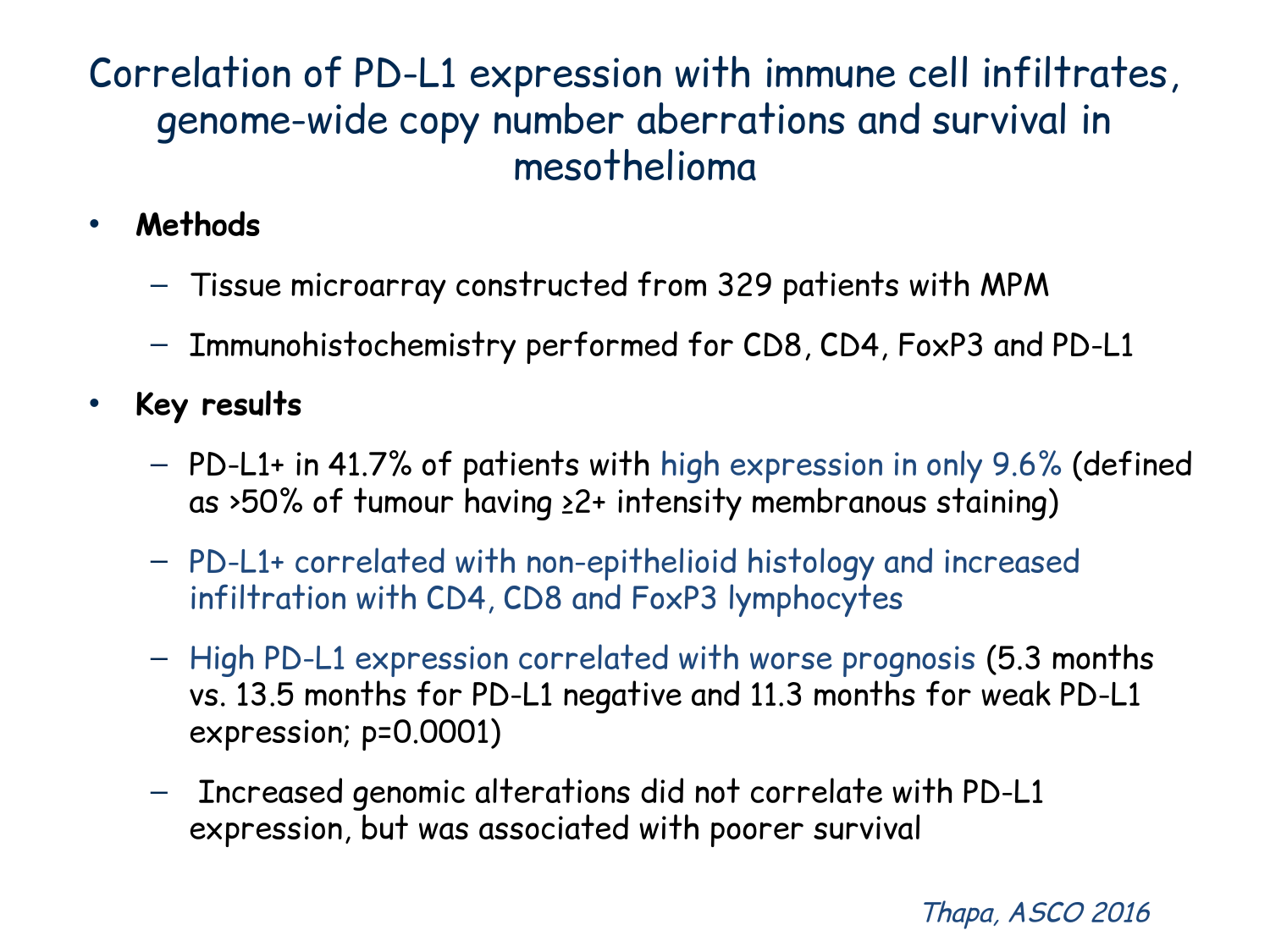

# Correlation of PD-L1 expression with immune cell infiltrates, genome-wide copy number aberrations and survival in mesothelioma
Methods
Tissue microarray constructed from 329 patients with MPM
Immunohistochemistry performed for CD8, CD4, FoxP3 and PD-L1
Key results
PD-L1+ in 41.7% of patients with high expression in only 9.6% (defined as >50% of tumour having ≥2+ intensity membranous staining)
PD-L1+ correlated with non-epithelioid histology and increased infiltration with CD4, CD8 and FoxP3 lymphocytes
High PD-L1 expression correlated with worse prognosis (5.3 months vs. 13.5 months for PD-L1 negative and 11.3 months for weak PD-L1 expression; p=0.0001)
 Increased genomic alterations did not correlate with PD-L1 expression, but was associated with poorer survival
Thapa, ASCO 2016